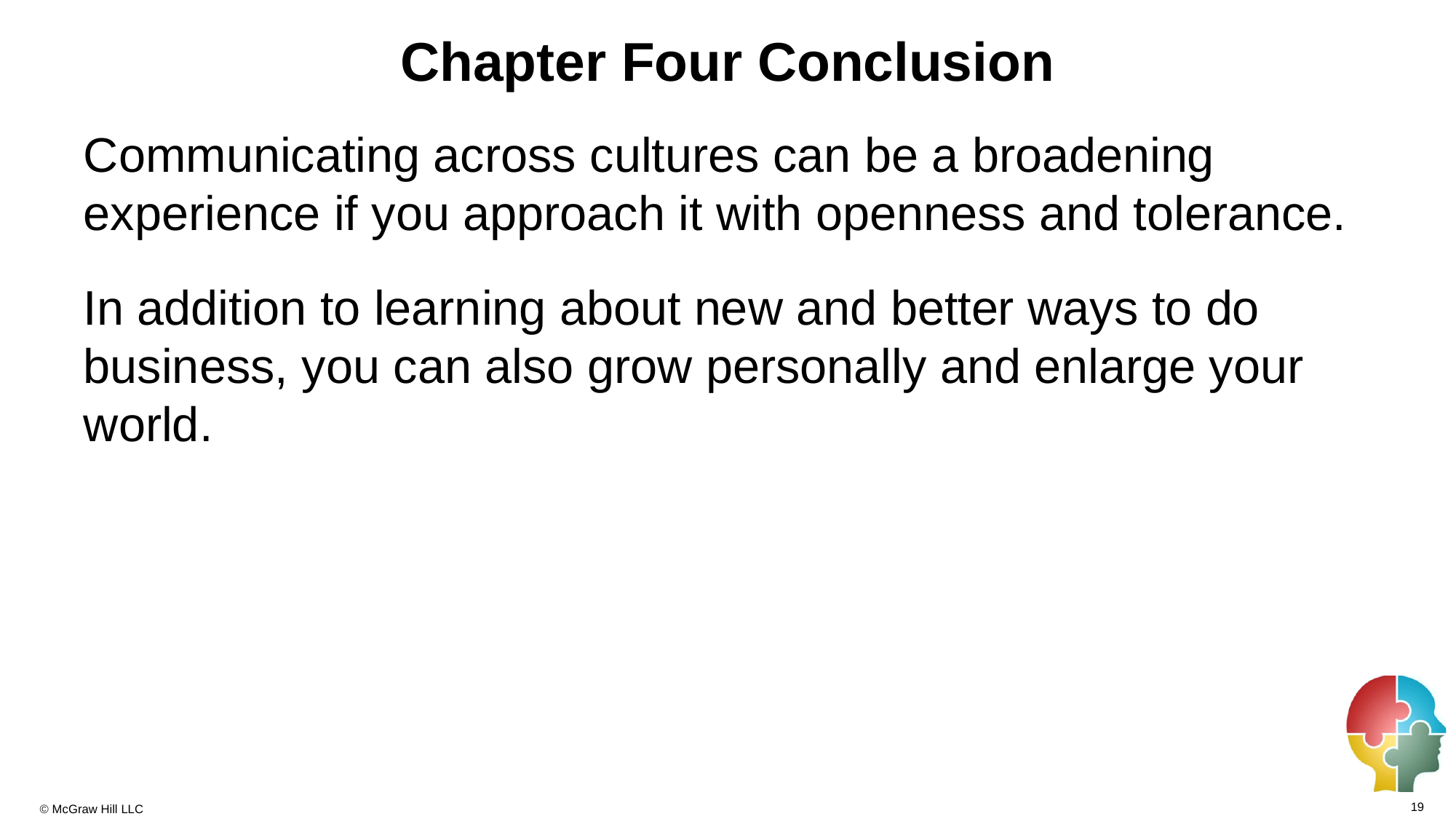

# Chapter Four Conclusion
Communicating across cultures can be a broadening experience if you approach it with openness and tolerance.
In addition to learning about new and better ways to do business, you can also grow personally and enlarge your world.
19